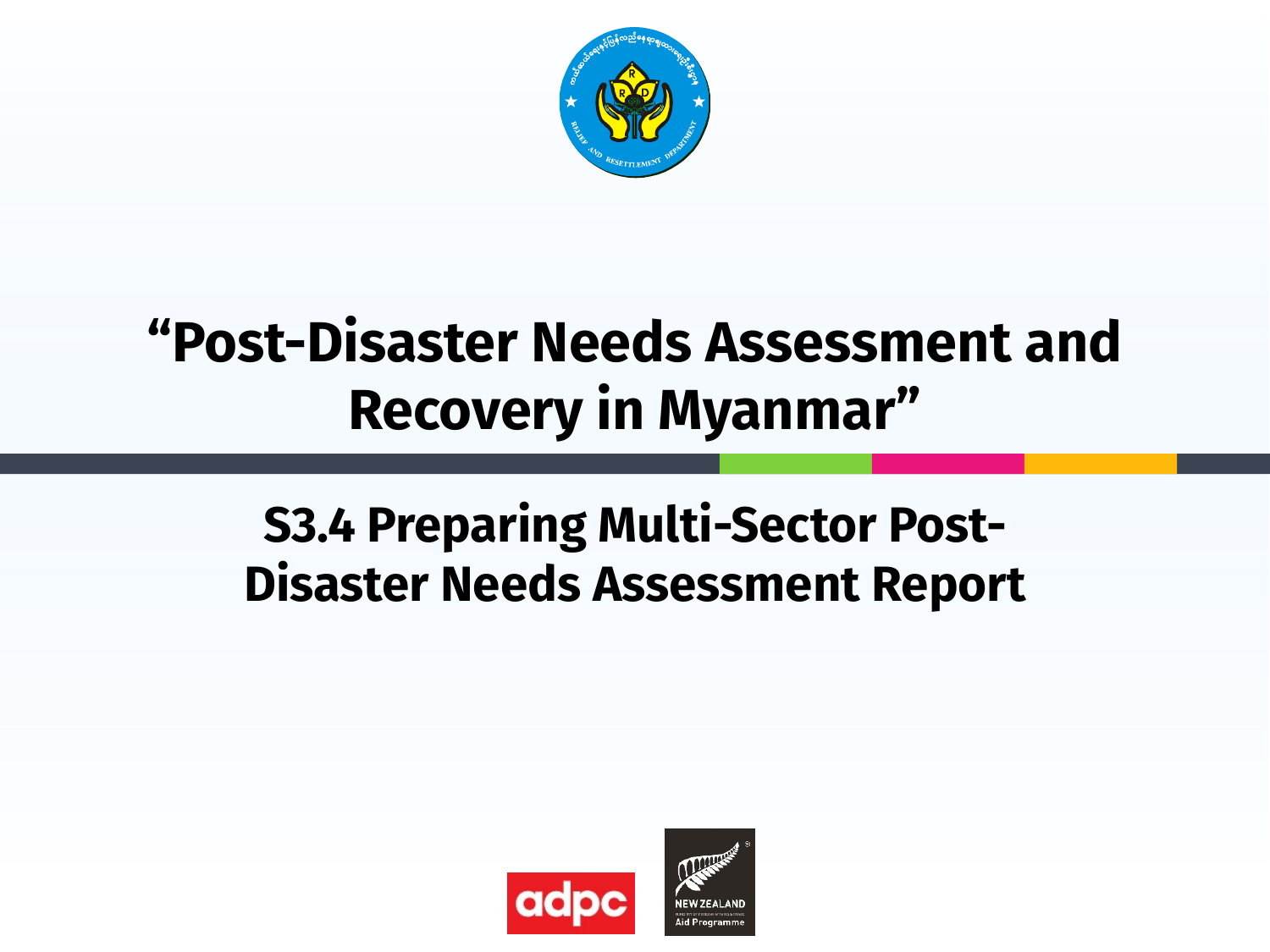

# “Post-Disaster Needs Assessment and Recovery in Myanmar”
S3.4 Preparing Multi-Sector Post-Disaster Needs Assessment Report